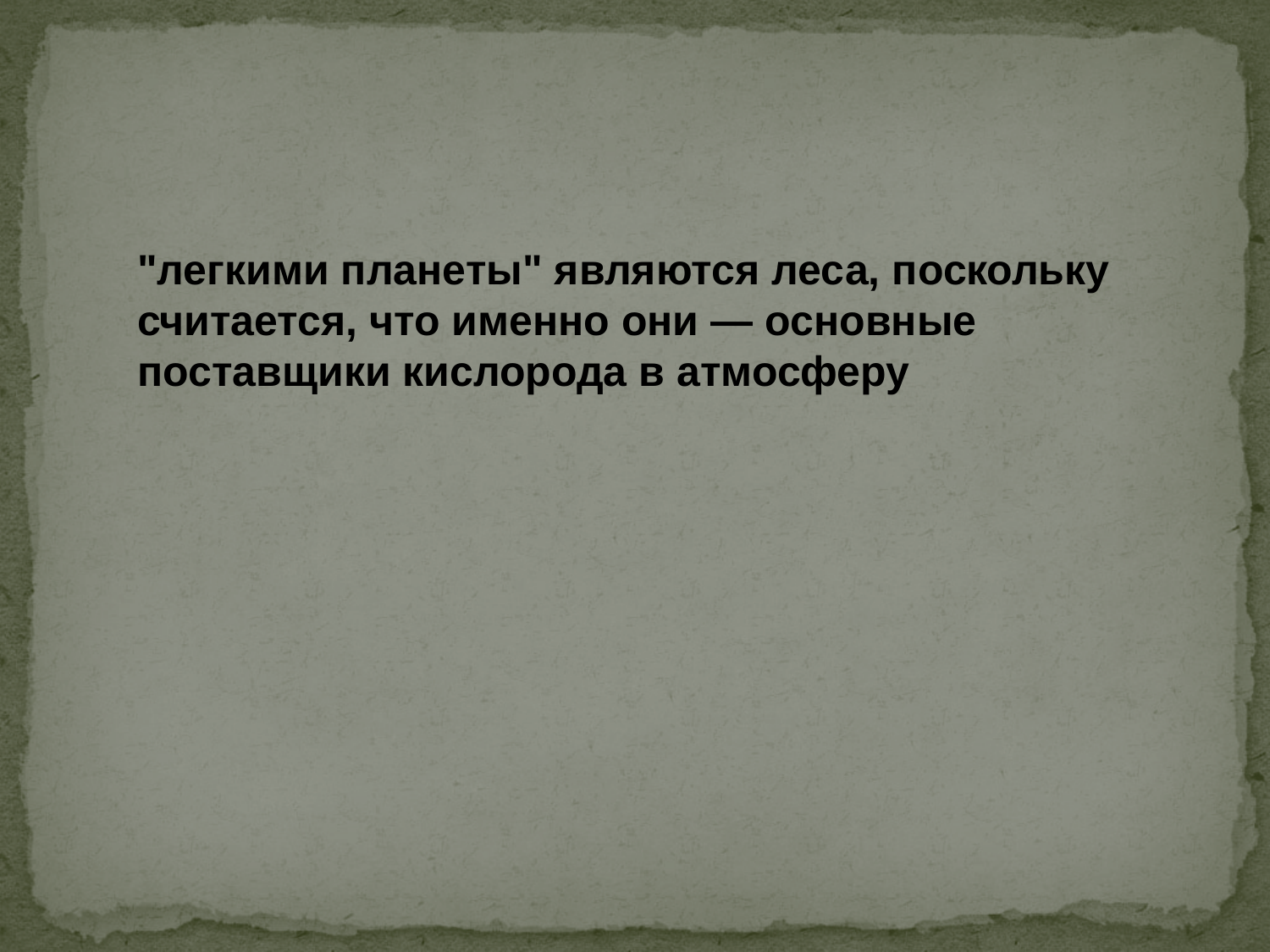

"легкими планеты" являются леса, поскольку считается, что именно они — основные поставщики кислорода в атмосферу